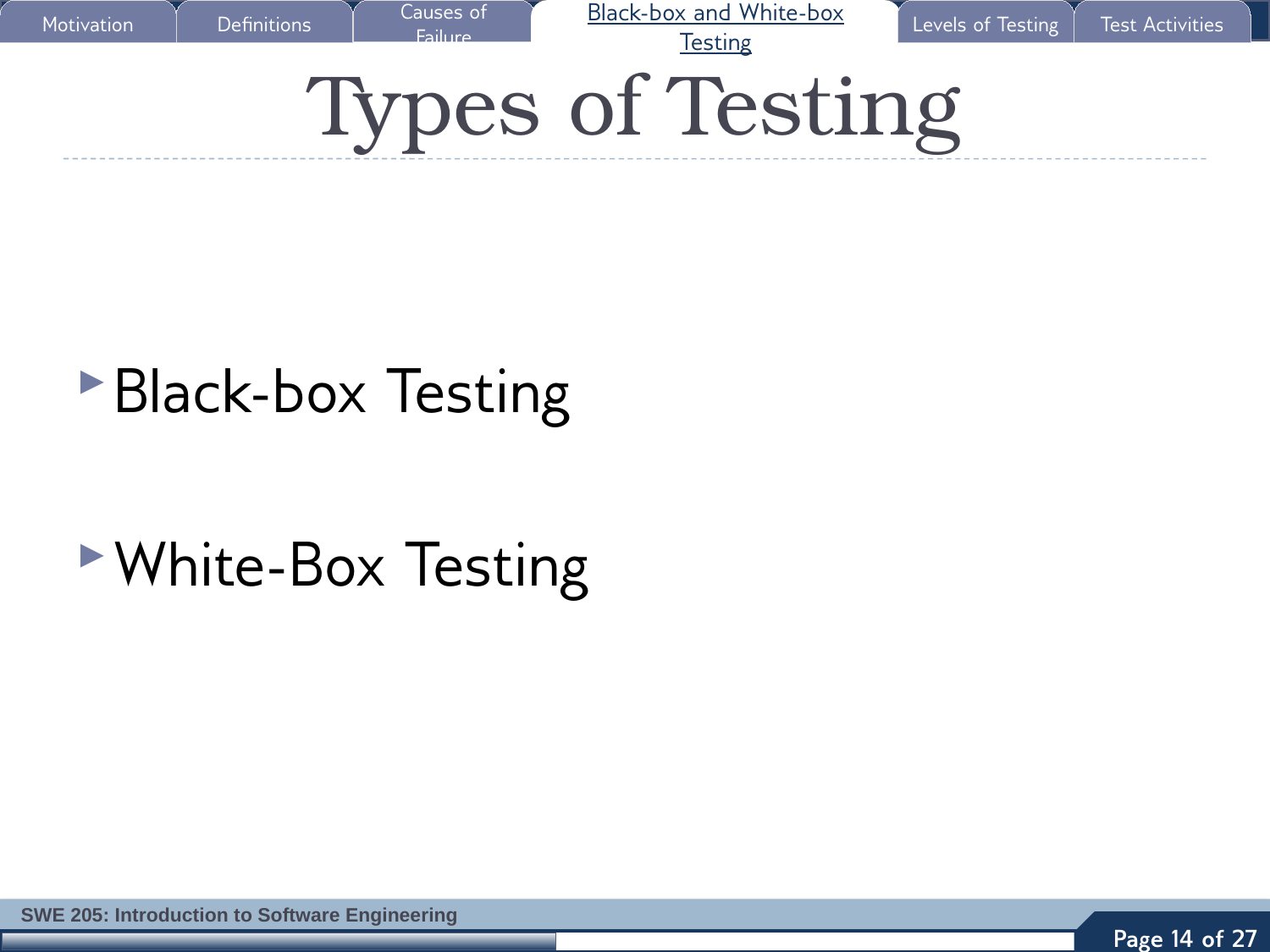

Motivation
Definitions
Causes of Failure
Black-box and White-box Testing
Levels of Testing
Test Activities
# Types of Testing

Black-box Testing

White-Box Testing
Page 14 of 27